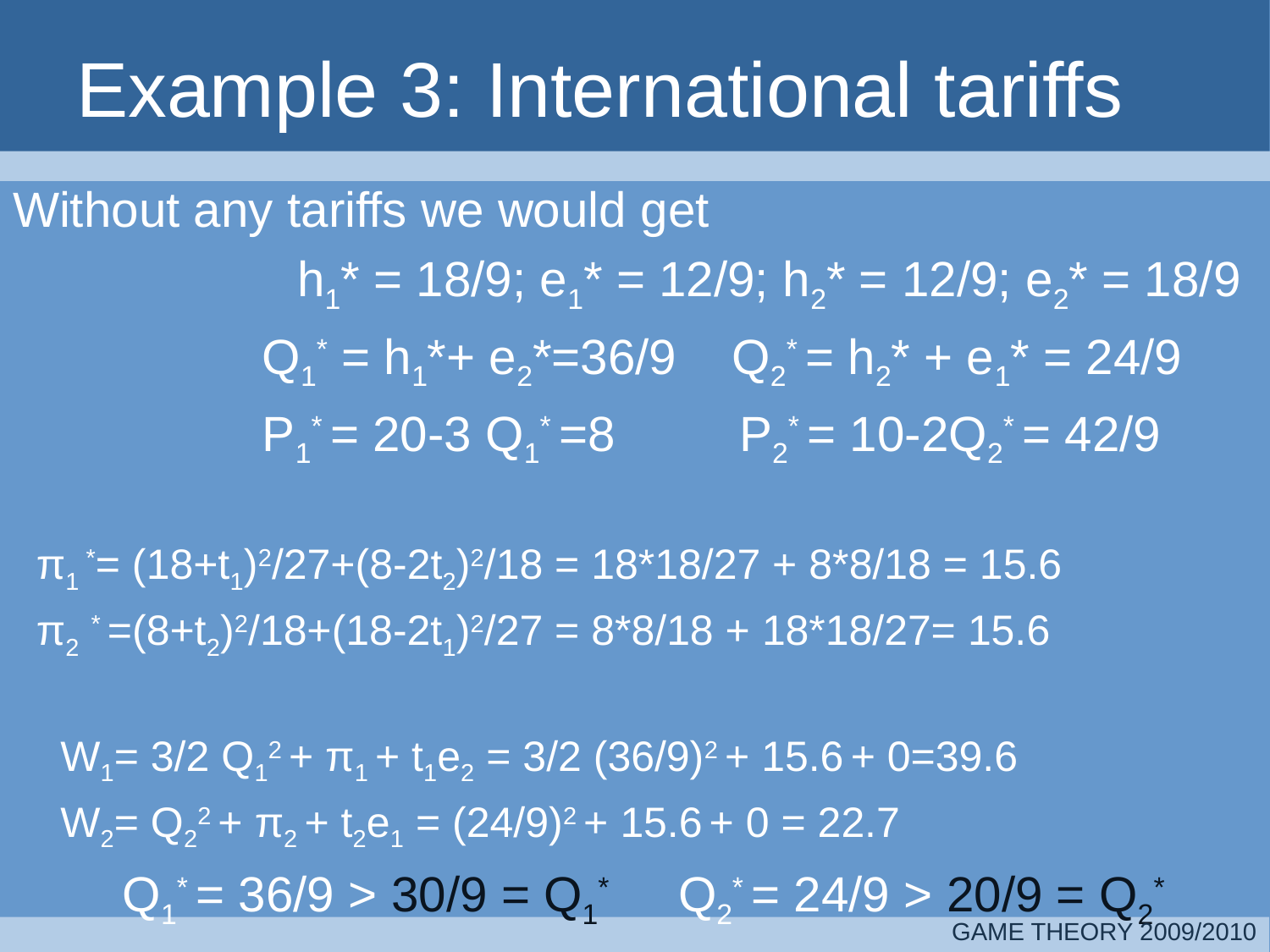

# Example 3: International tariffs
Without any tariffs we would get
		        h1* = 18/9; e1* = 12/9; h2* = 12/9; e2* = 18/9
		        Q1* = h1*+ e2*=36/9    Q2* = h2* + e1* = 24/9
		        P1* = 20-3 Q1* =8         P2* = 10-2Q2* = 42/9

  π1 *= (18+t1)2/27+(8-2t2)2/18 = 18*18/27 + 8*8/18 = 15.6
  π2 * =(8+t2)2/18+(18-2t1)2/27 = 8*8/18 + 18*18/27= 15.6

    	W1= 3/2 Q12 + π1 + t1e2 = 3/2 (36/9)2 + 15.6 + 0=39.6
	W2= Q22 + π2 + t2e1 = (24/9)2 + 15.6 + 0 = 22.7
        Q1* = 36/9 > 30/9 = Q1*     Q2* = 24/9 > 20/9 = Q2*

GAME THEORY 2009/2010